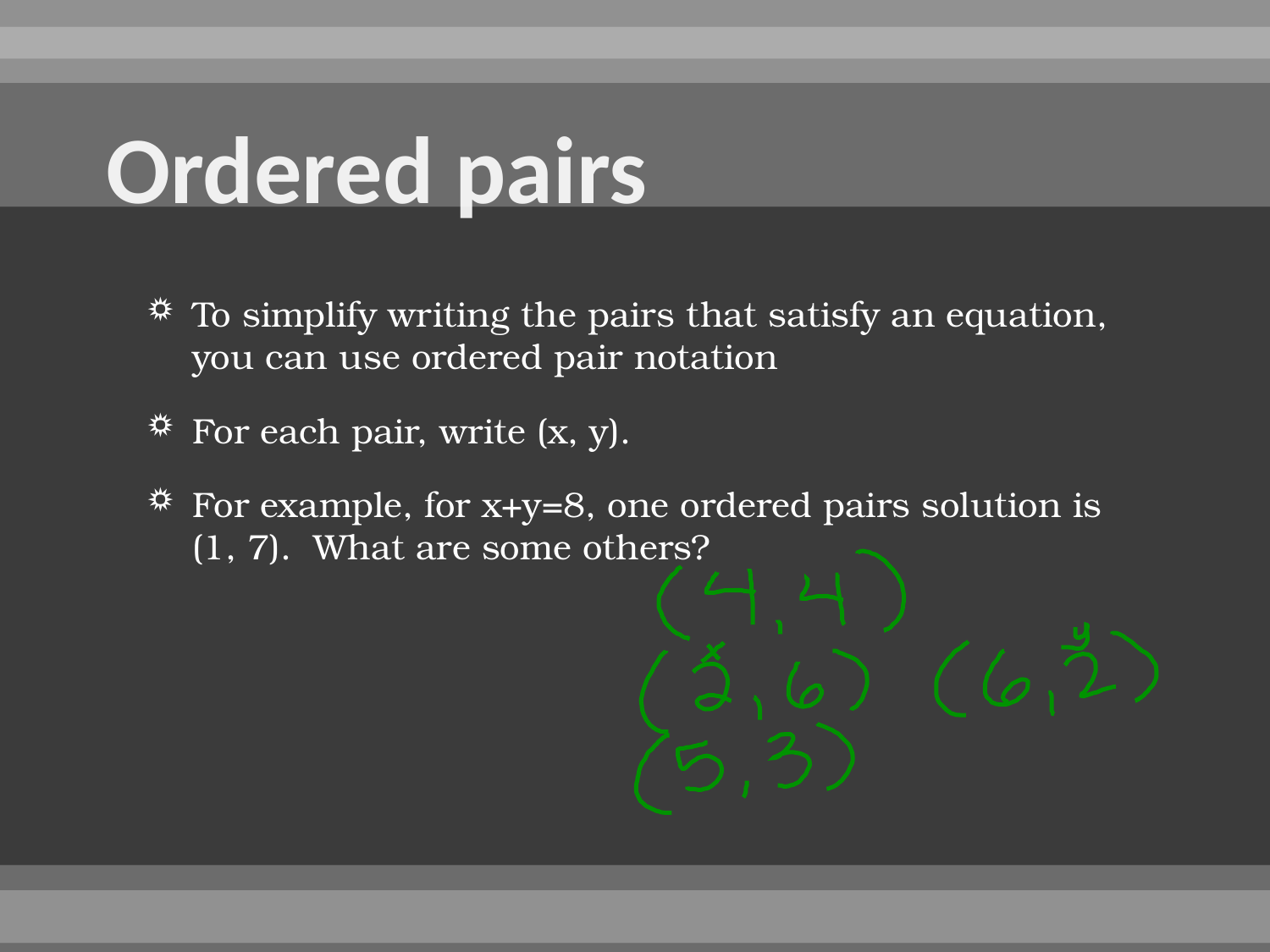

# Ordered pairs
To simplify writing the pairs that satisfy an equation, you can use ordered pair notation
For each pair, write (x, y).
For example, for x+y=8, one ordered pairs solution is (1, 7).  What are some others?